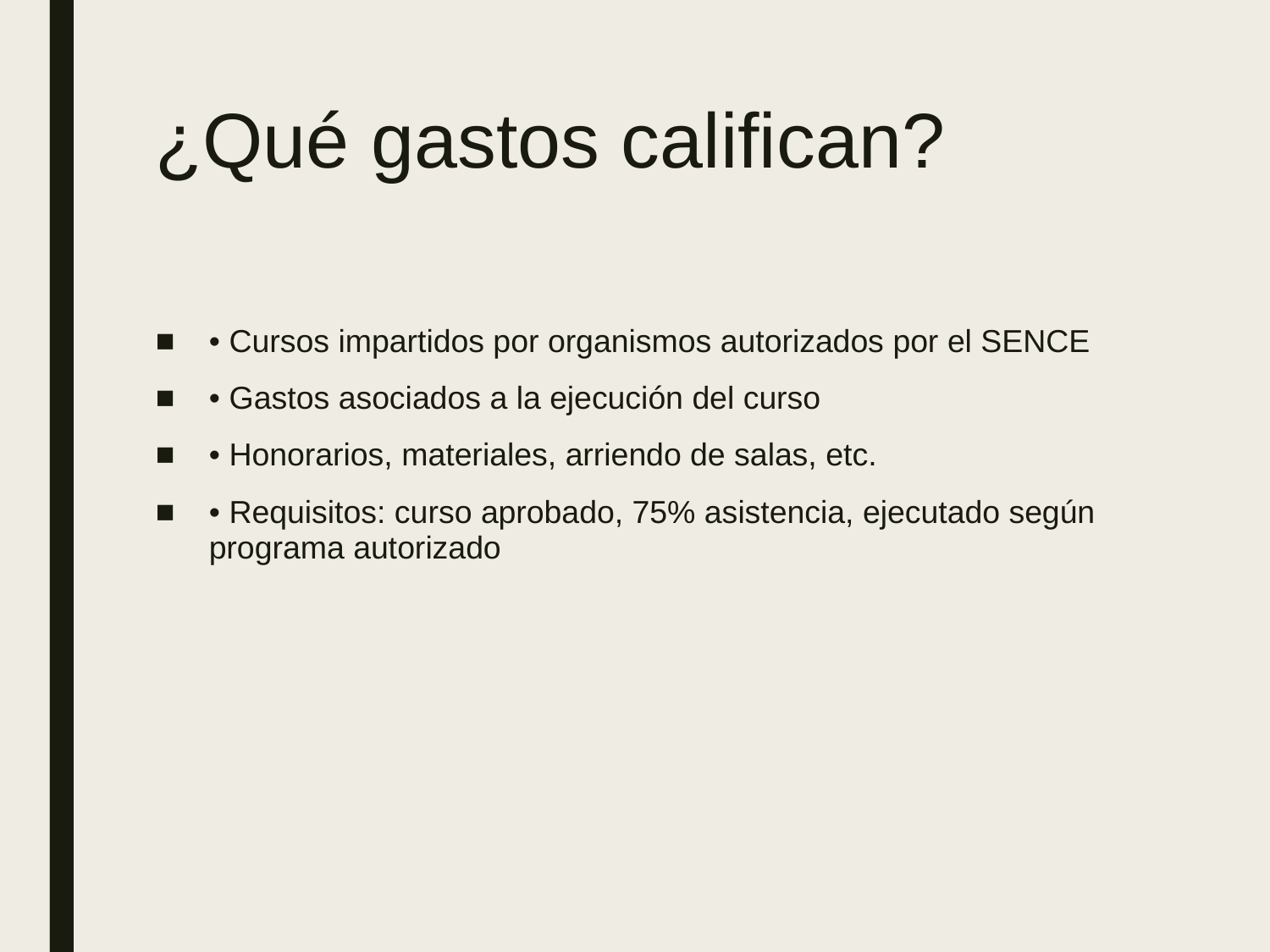

# ¿Qué gastos califican?
• Cursos impartidos por organismos autorizados por el SENCE
• Gastos asociados a la ejecución del curso
• Honorarios, materiales, arriendo de salas, etc.
• Requisitos: curso aprobado, 75% asistencia, ejecutado según programa autorizado